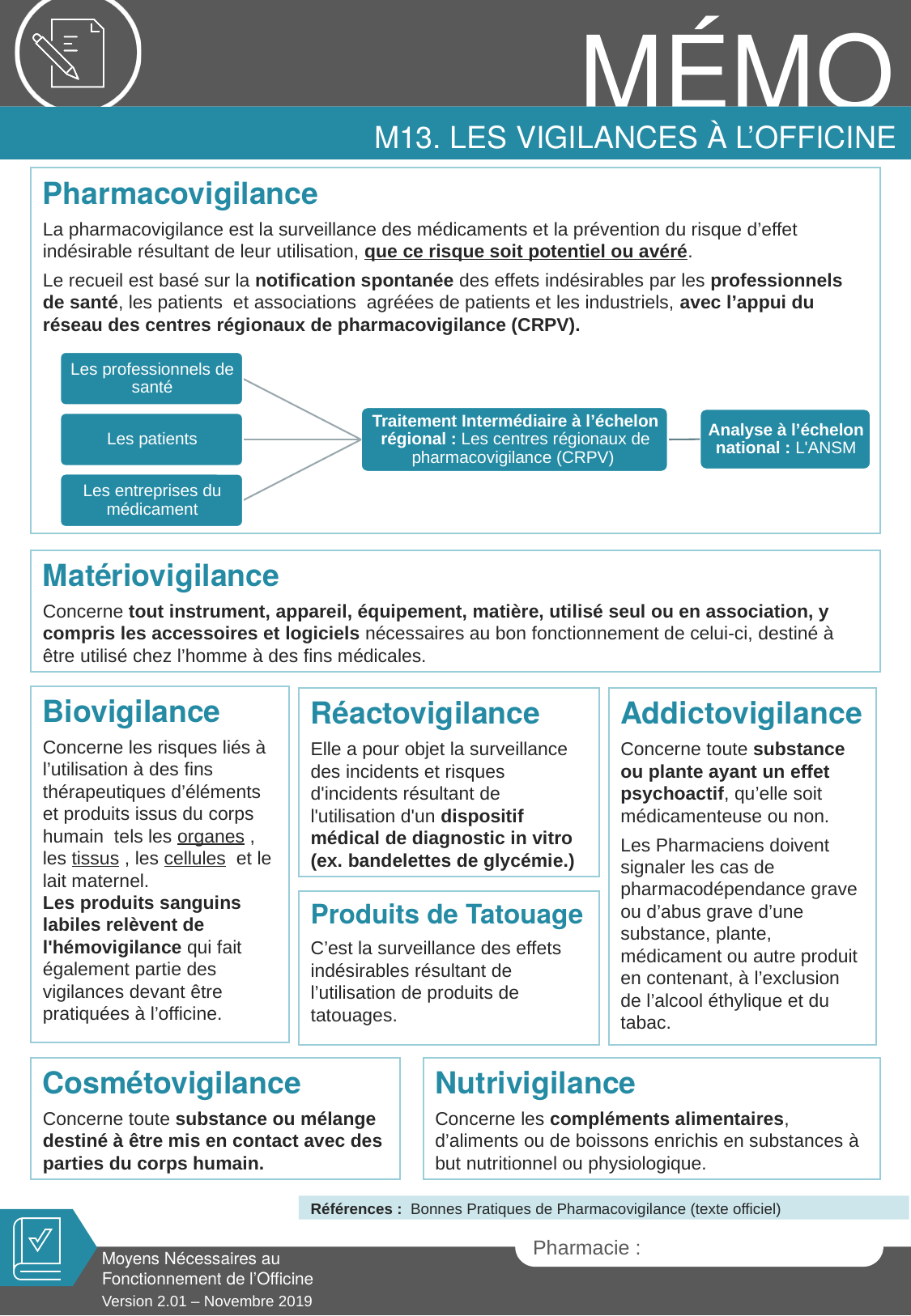

# M13. les vigilances à l’officine
Pharmacovigilance
La pharmacovigilance est la surveillance des médicaments et la prévention du risque d’effet indésirable résultant de leur utilisation, que ce risque soit potentiel ou avéré.
Le recueil est basé sur la notification spontanée des effets indésirables par les professionnels de santé, les patients  et associations  agréées de patients et les industriels, avec l’appui du réseau des centres régionaux de pharmacovigilance (CRPV).
Analyse à l’échelon national : L'ANSM

Traitement Intermédiaire à l’échelon régional : Les centres régionaux de pharmacovigilance (CRPV)

Les professionnels de santé

Les patients

Les entreprises du médicament
Matériovigilance
Concerne tout instrument, appareil, équipement, matière, utilisé seul ou en association, y compris les accessoires et logiciels nécessaires au bon fonctionnement de celui-ci, destiné à être utilisé chez l’homme à des fins médicales.
Biovigilance
Concerne les risques liés à l’utilisation à des fins thérapeutiques d’éléments et produits issus du corps humain  tels les organes , les tissus , les cellules  et le lait maternel.
Les produits sanguins labiles relèvent de l'hémovigilance qui fait également partie des vigilances devant être pratiquées à l’officine.
Réactovigilance
Elle a pour objet la surveillance des incidents et risques d'incidents résultant de l'utilisation d'un dispositif médical de diagnostic in vitro (ex. bandelettes de glycémie.)
Addictovigilance
Concerne toute substance ou plante ayant un effet psychoactif, qu’elle soit médicamenteuse ou non.
Les Pharmaciens doivent signaler les cas de pharmacodépendance grave ou d’abus grave d’une substance, plante, médicament ou autre produit en contenant, à l’exclusion de l’alcool éthylique et du tabac.
Produits de Tatouage
C’est la surveillance des effets indésirables résultant de l’utilisation de produits de tatouages.
Cosmétovigilance
Concerne toute substance ou mélange destiné à être mis en contact avec des parties du corps humain.
Nutrivigilance
Concerne les compléments alimentaires, d’aliments ou de boissons enrichis en substances à but nutritionnel ou physiologique.
Références :  Bonnes Pratiques de Pharmacovigilance (texte officiel)